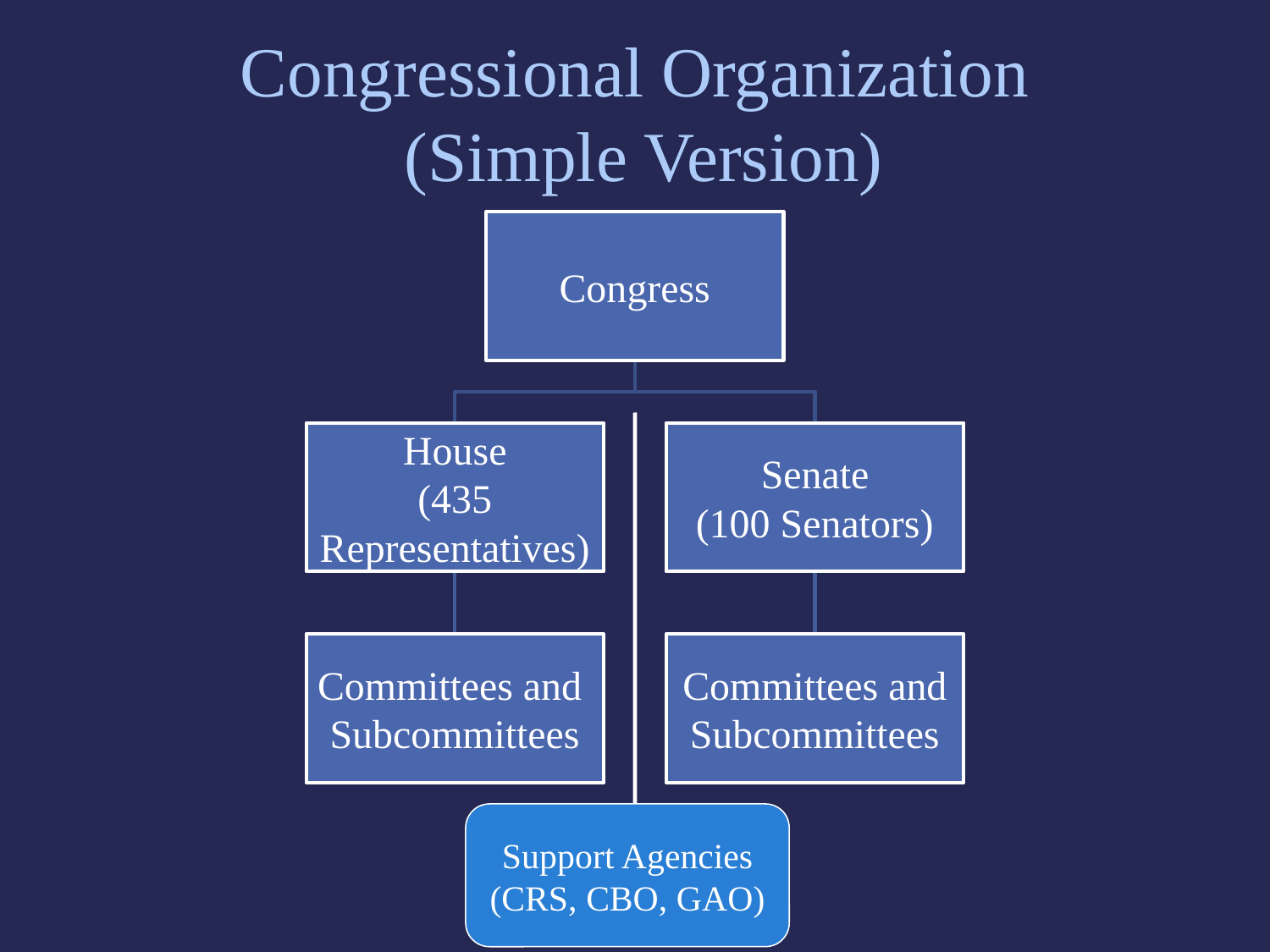

# Congressional Organization (Simple Version)
Congress
House
(435 Representatives)
Committees and
Subcommittees
Senate
(100 Senators)
Committees and
Subcommittees

Support Agencies
(CRS, CBO, GAO)